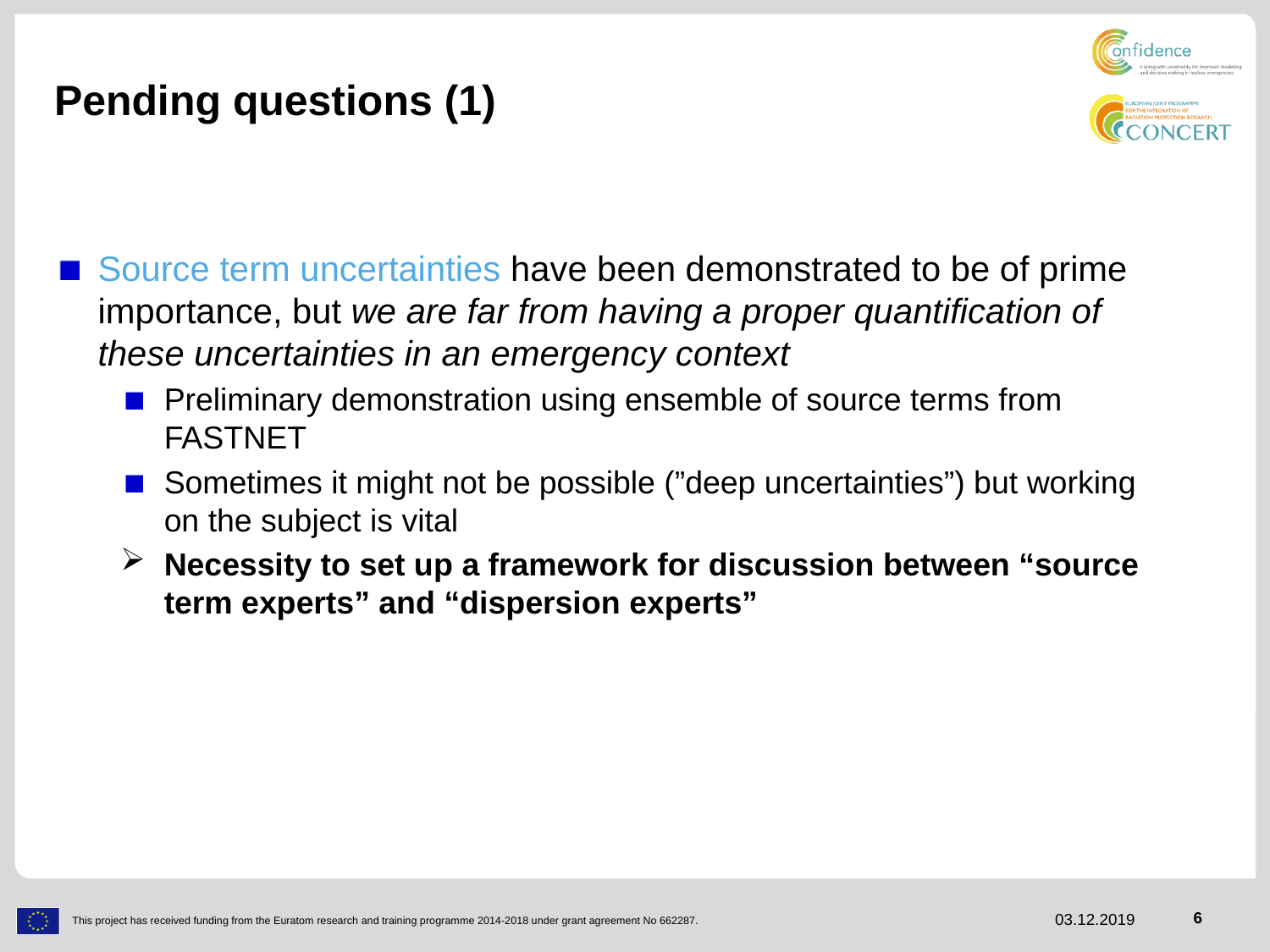

# Pending questions (1)
Source term uncertainties have been demonstrated to be of prime importance, but we are far from having a proper quantification of these uncertainties in an emergency context
Preliminary demonstration using ensemble of source terms from FASTNET
Sometimes it might not be possible (”deep uncertainties”) but working on the subject is vital
Necessity to set up a framework for discussion between “source term experts” and “dispersion experts”